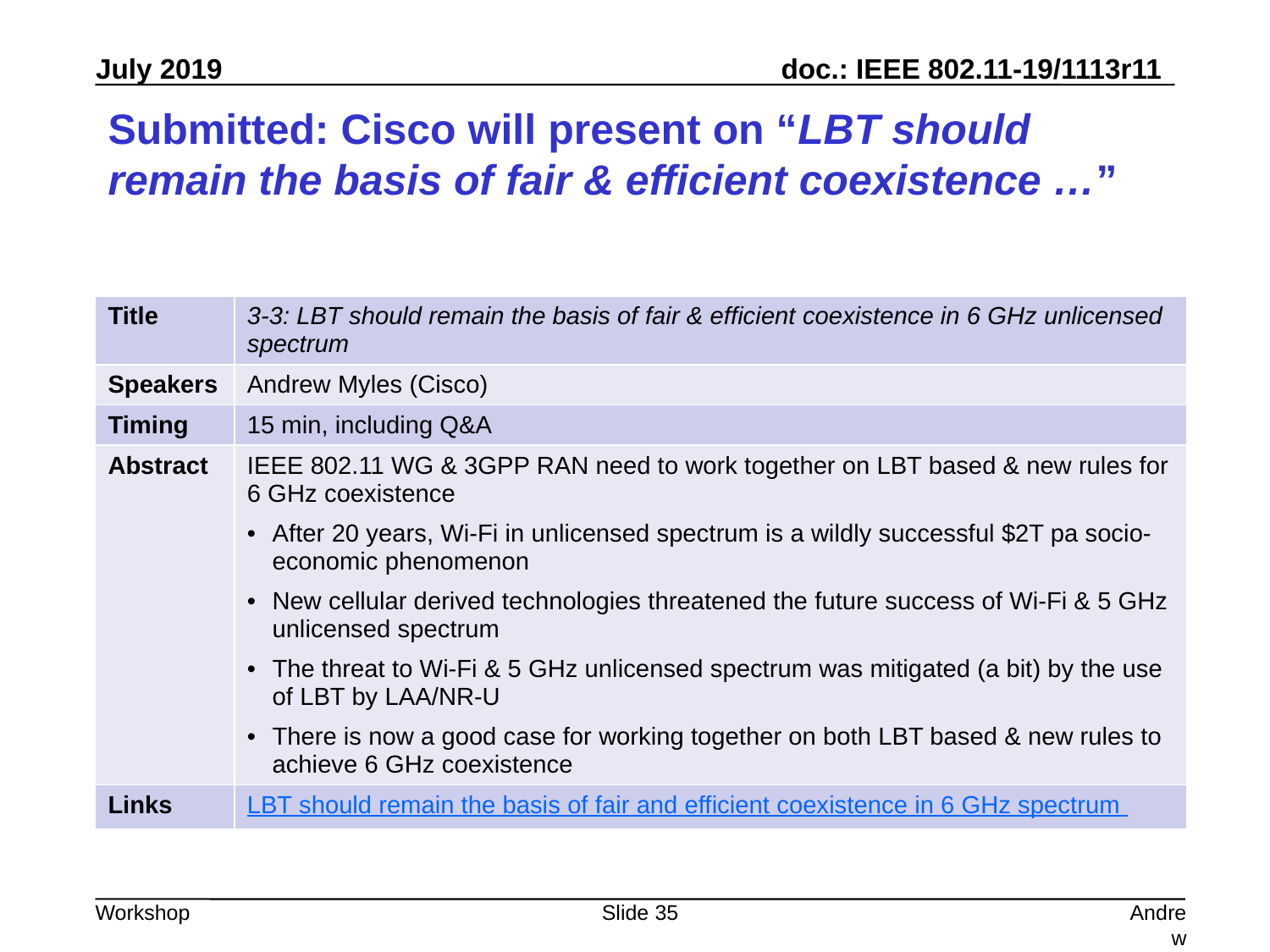

# Submitted: Cisco will present on “LBT should remain the basis of fair & efficient coexistence …”
| Title | 3-3: LBT should remain the basis of fair & efficient coexistence in 6 GHz unlicensed spectrum |
| --- | --- |
| Speakers | Andrew Myles (Cisco) |
| Timing | 15 min, including Q&A |
| Abstract | IEEE 802.11 WG & 3GPP RAN need to work together on LBT based & new rules for 6 GHz coexistence After 20 years, Wi-Fi in unlicensed spectrum is a wildly successful $2T pa socio-economic phenomenon New cellular derived technologies threatened the future success of Wi-Fi & 5 GHz unlicensed spectrum The threat to Wi-Fi & 5 GHz unlicensed spectrum was mitigated (a bit) by the use of LBT by LAA/NR-U There is now a good case for working together on both LBT based & new rules to achieve 6 GHz coexistence |
| Links | LBT should remain the basis of fair and efficient coexistence in 6 GHz spectrum |
Slide 35
Andrew Myles, Cisco